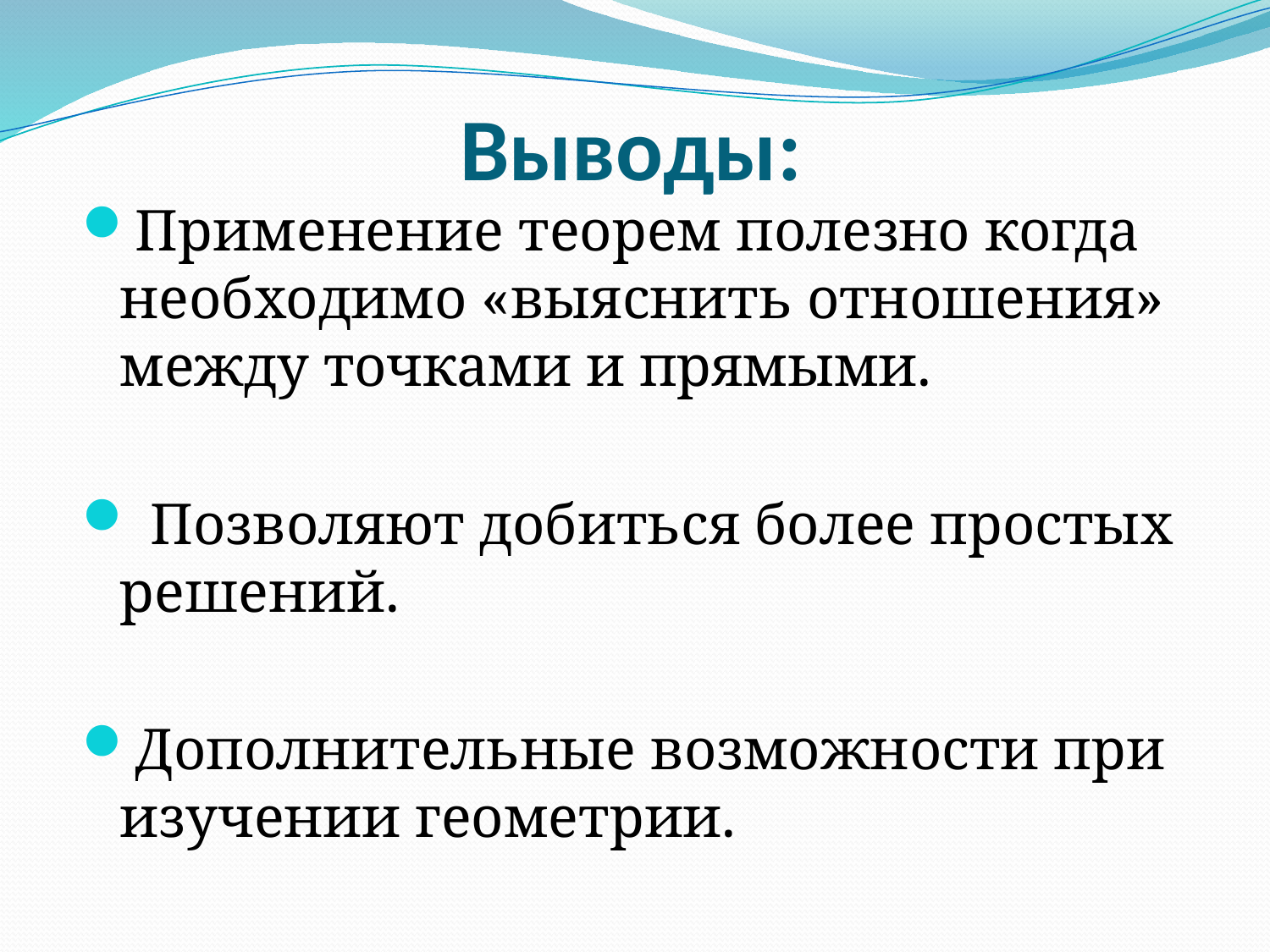

# Выводы:
Применение теорем полезно когда необходимо «выяснить отношения» между точками и прямыми.

 Позволяют добиться более простых решений.

Дополнительные возможности при изучении геометрии.